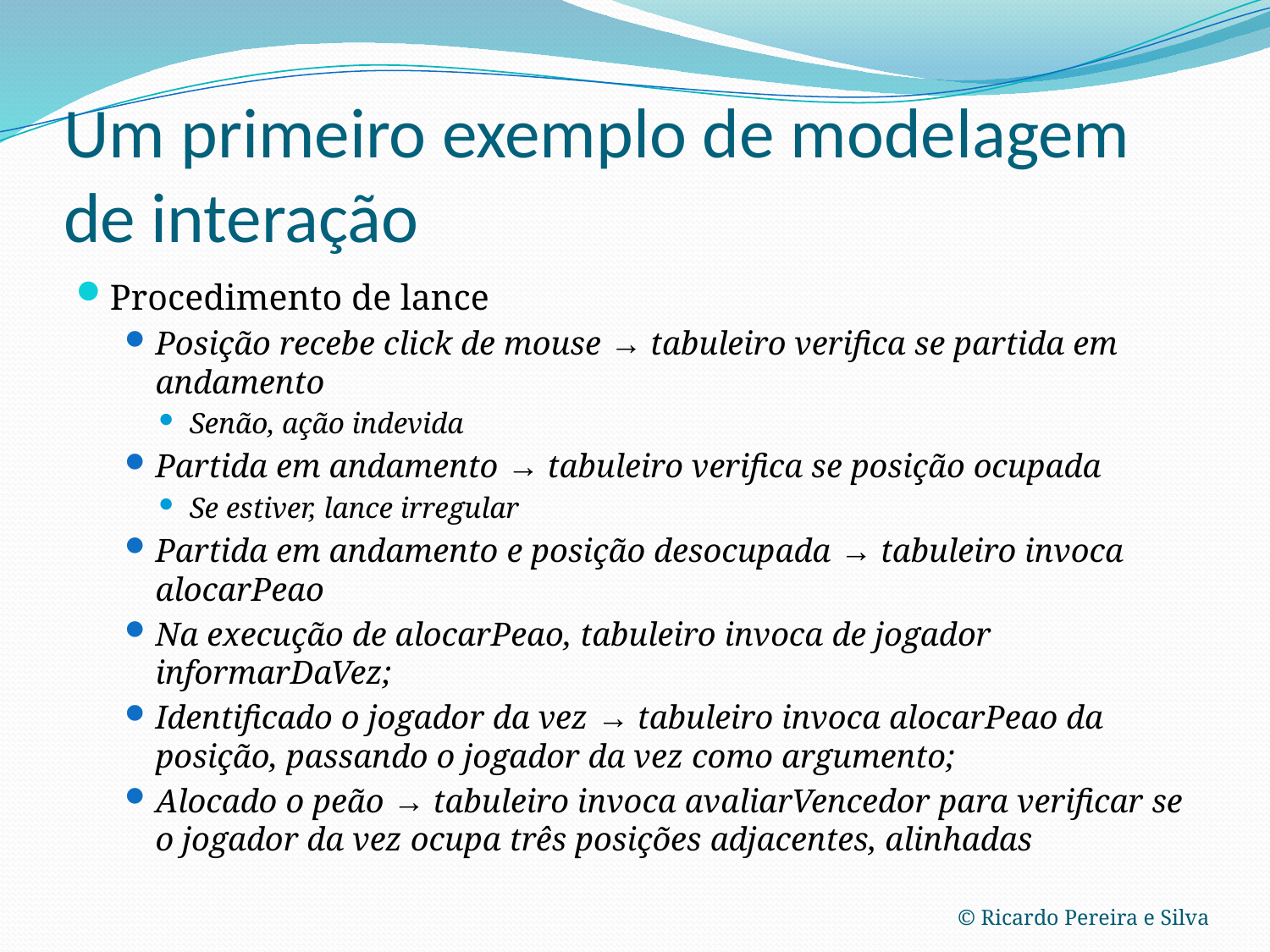

# Um primeiro exemplo de modelagem de interação
Procedimento de lance
Posição recebe click de mouse → tabuleiro verifica se partida em andamento
Senão, ação indevida
Partida em andamento → tabuleiro verifica se posição ocupada
Se estiver, lance irregular
Partida em andamento e posição desocupada → tabuleiro invoca alocarPeao
Na execução de alocarPeao, tabuleiro invoca de jogador informarDaVez;
Identificado o jogador da vez → tabuleiro invoca alocarPeao da posição, passando o jogador da vez como argumento;
Alocado o peão → tabuleiro invoca avaliarVencedor para verificar se o jogador da vez ocupa três posições adjacentes, alinhadas
© Ricardo Pereira e Silva